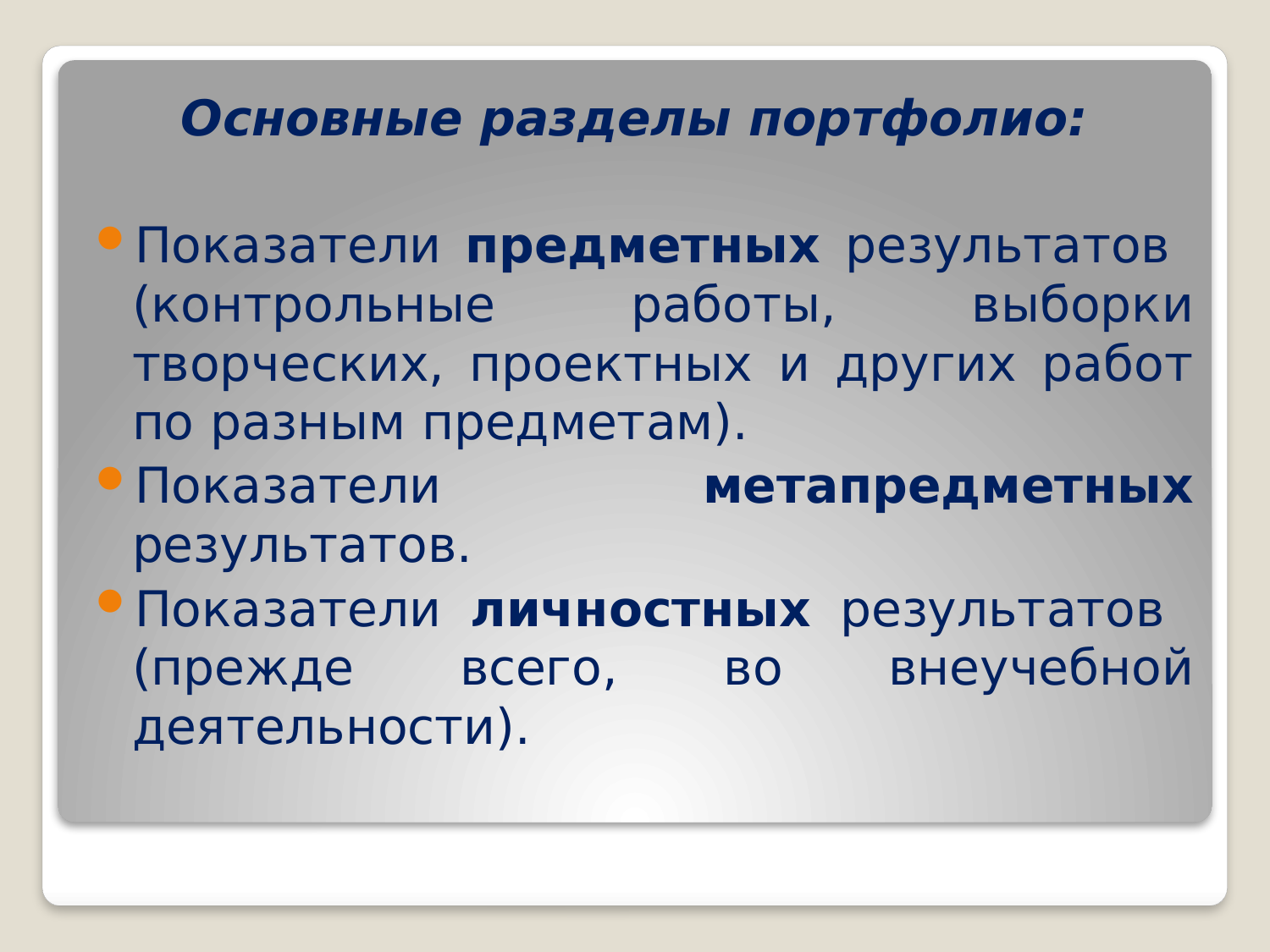

Основные разделы портфолио:

Показатели предметных результатов  (контрольные работы, выборки творческих, проектных и других работ по разным предметам).
Показатели метапредметных результатов.
Показатели личностных результатов  (прежде всего, во внеучебной деятельности).